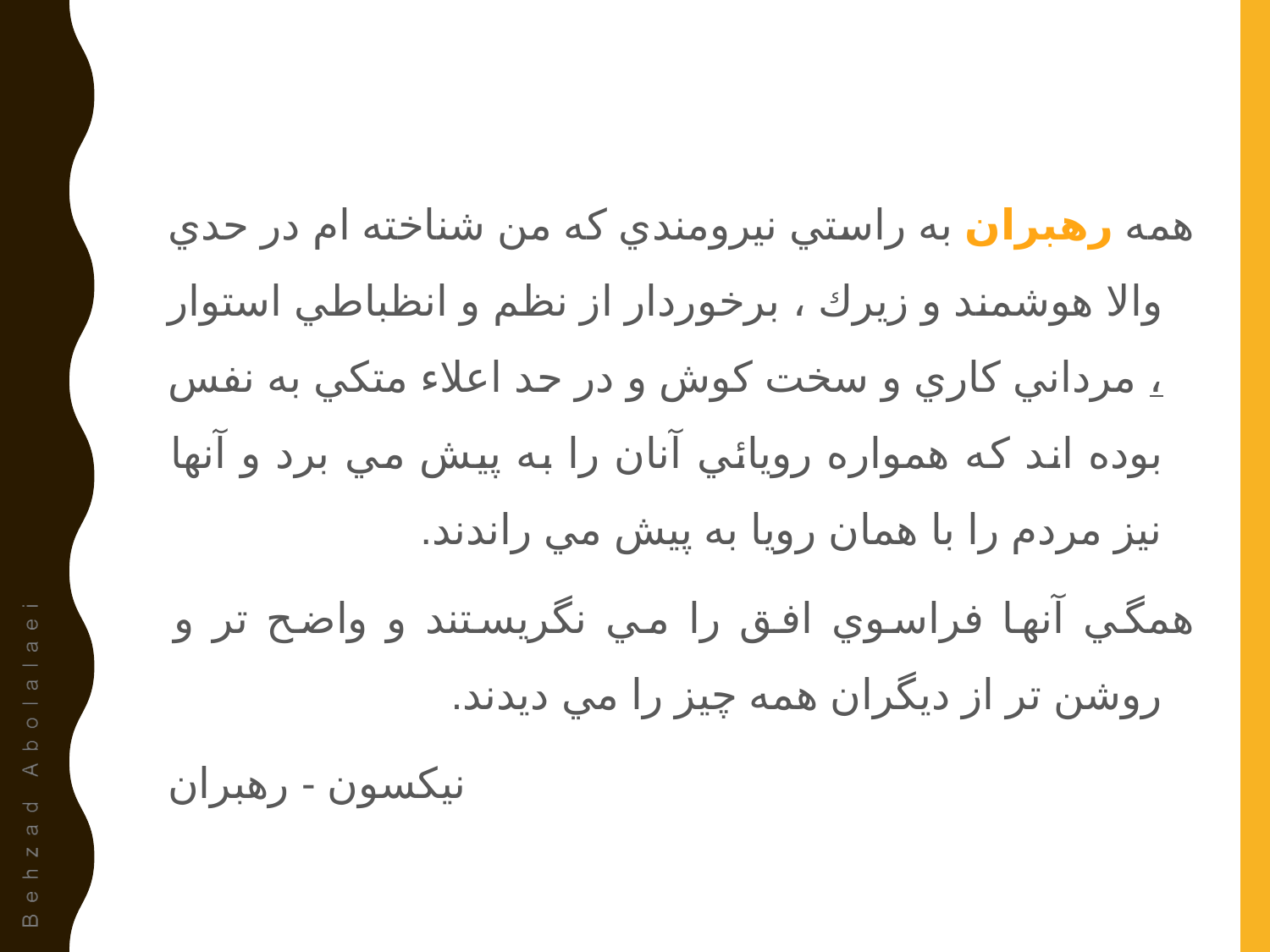

همه رهبران به راستي نيرومندي كه من شناخته ام در حدي والا هوشمند و زيرك ، برخوردار از نظم و انظباطي استوار ، مرداني كاري و سخت كوش و در حد اعلاء متكي به نفس بوده اند كه همواره رويائي آنان را به پيش مي برد و آنها نيز مردم را با همان رويا به پيش مي راندند.
همگي آنها فراسوي افق را مي نگريستند و واضح تر و روشن تر از ديگران همه چيز را مي ديدند.
نيكسون - رهبران